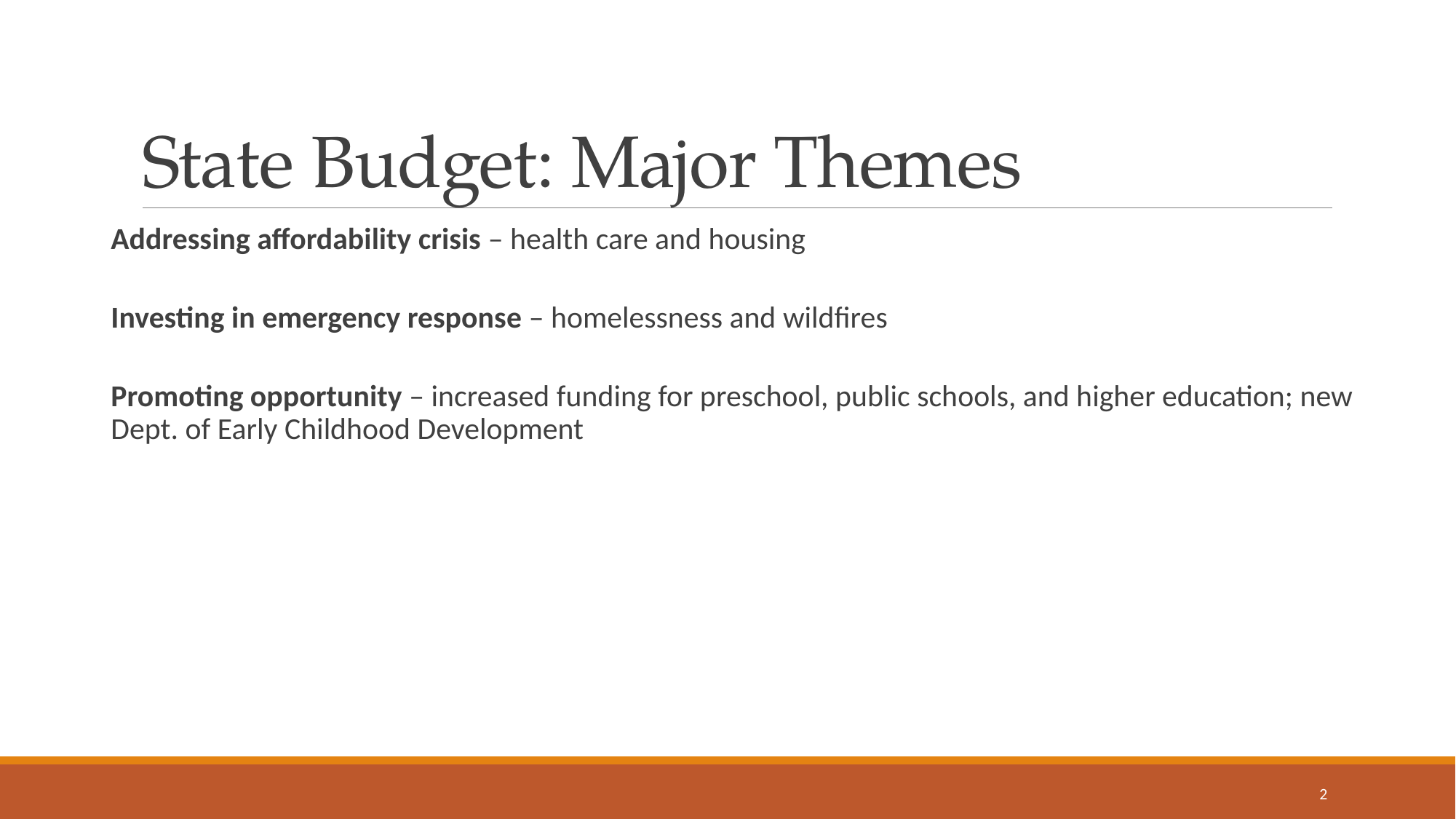

# State Budget: Major Themes
Addressing affordability crisis – health care and housing
Investing in emergency response – homelessness and wildfires
Promoting opportunity – increased funding for preschool, public schools, and higher education; new Dept. of Early Childhood Development

2